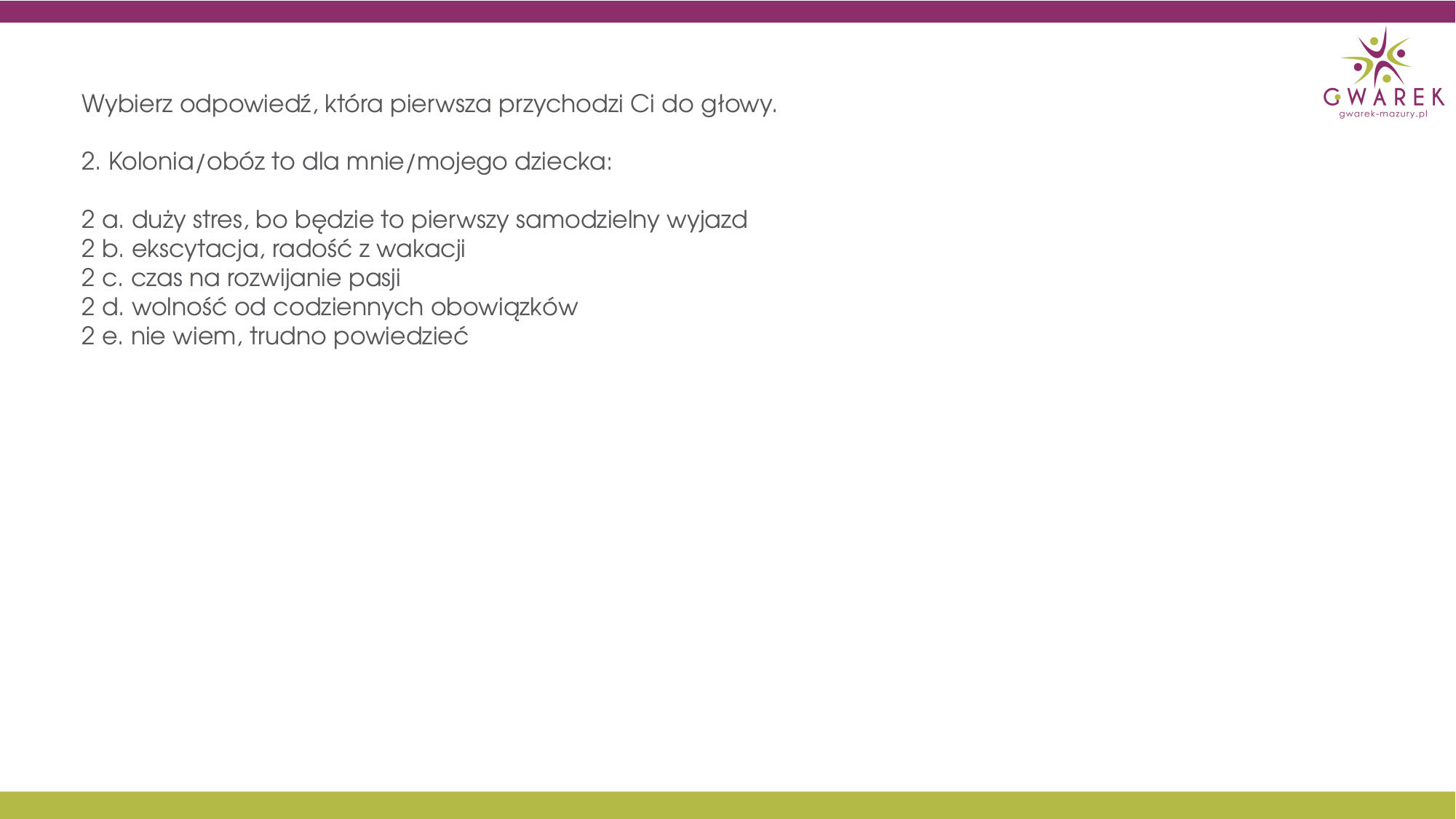

Wybierz odpowiedź, która pierwsza przychodzi Ci do głowy.

2. Kolonia/obóz to dla mnie/mojego dziecka:

2 a. duży stres, bo będzie to pierwszy samodzielny wyjazd
2 b. ekscytacja, radość z wakacji
2 c. czas na rozwijanie pasji
2 d. wolność od codziennych obowiązków
2 e. nie wiem, trudno powiedzieć